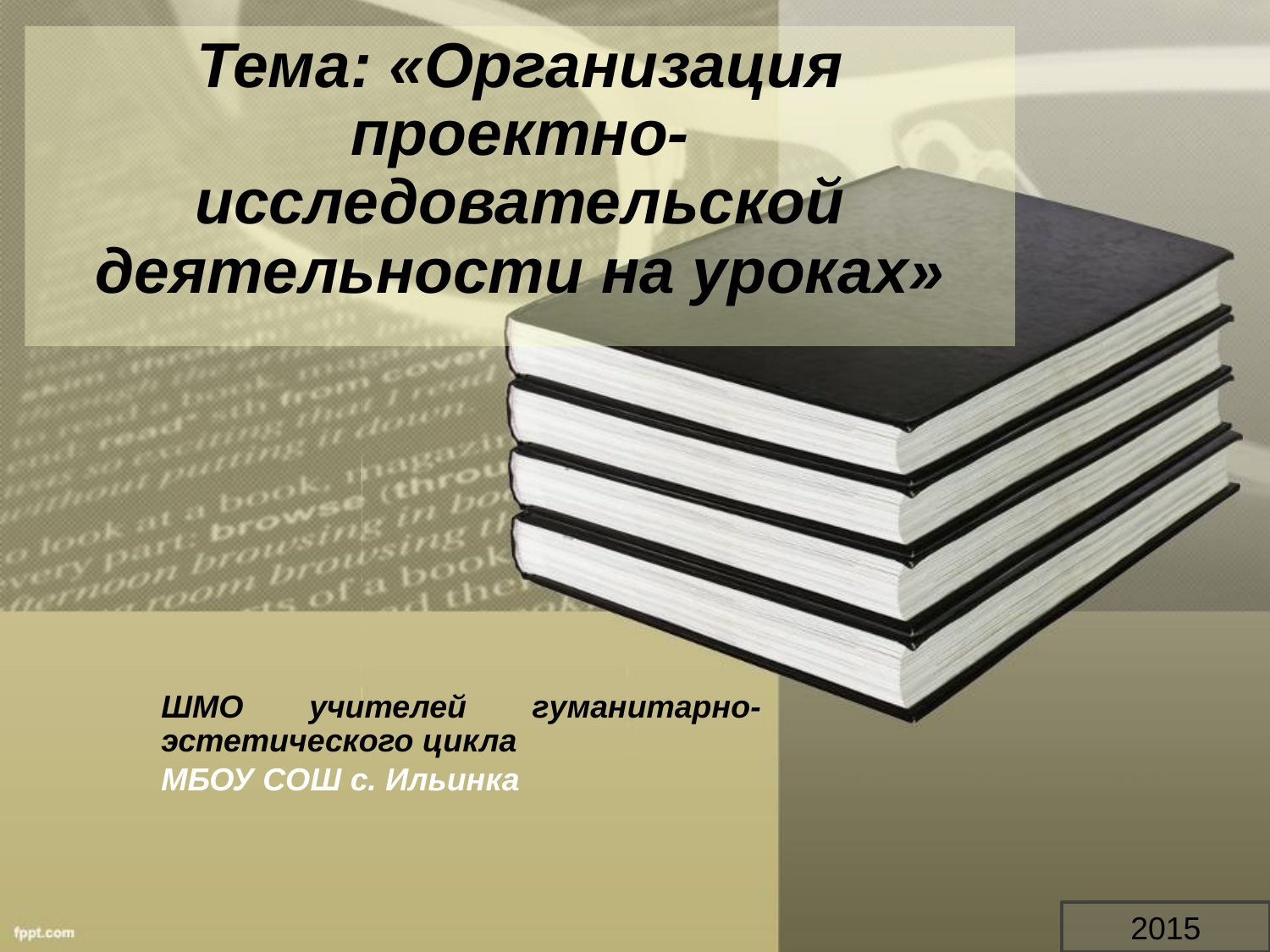

Тема: «Организация проектно-исследовательской деятельности на уроках»
ШМО учителей гуманитарно-эстетического цикла
МБОУ СОШ с. Ильинка
2015